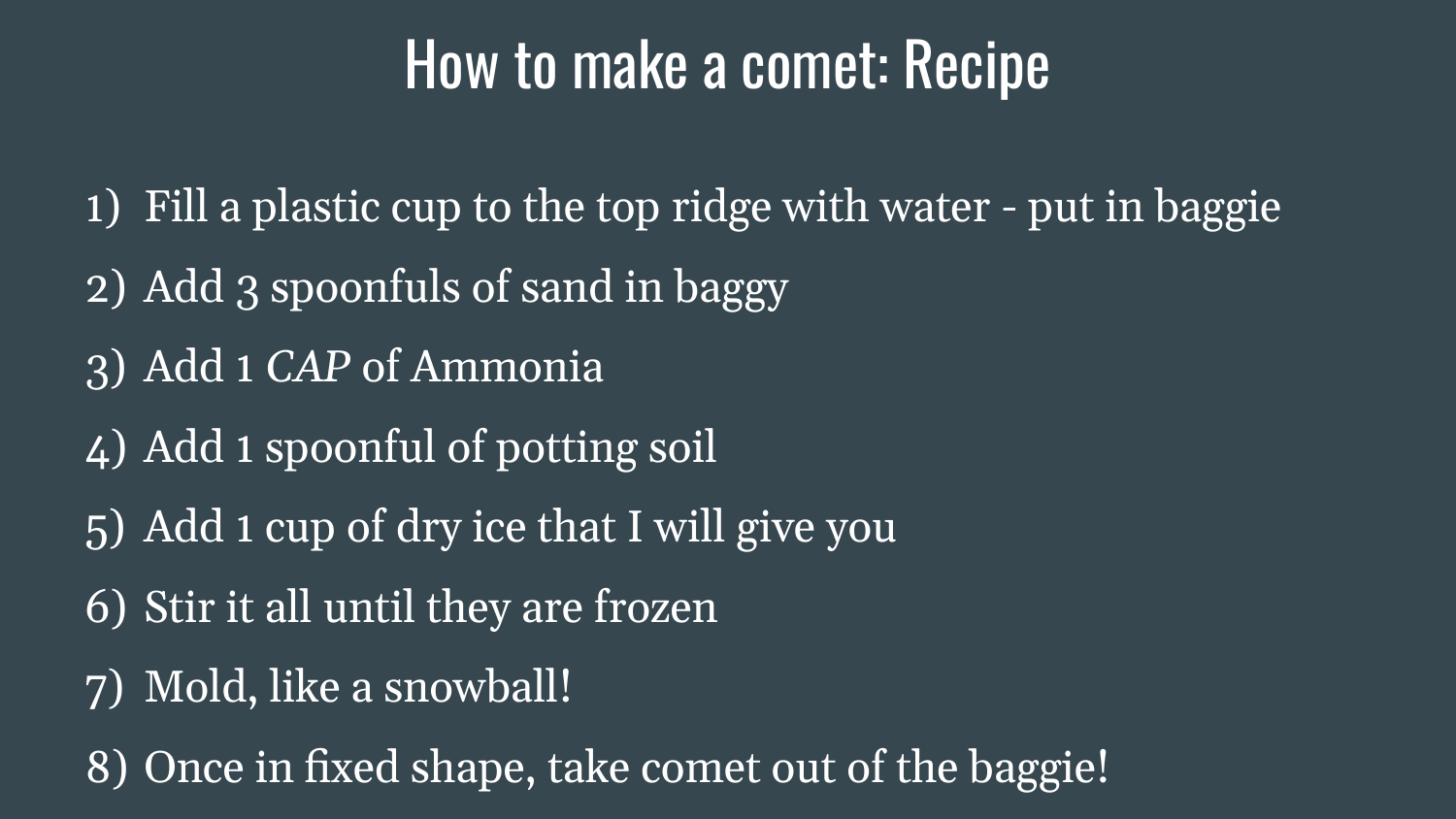

# How to make a comet: Recipe
Fill a plastic cup to the top ridge with water - put in baggie
Add 3 spoonfuls of sand in baggy
Add 1 CAP of Ammonia
Add 1 spoonful of potting soil
Add 1 cup of dry ice that I will give you
Stir it all until they are frozen
Mold, like a snowball!
Once in fixed shape, take comet out of the baggie!